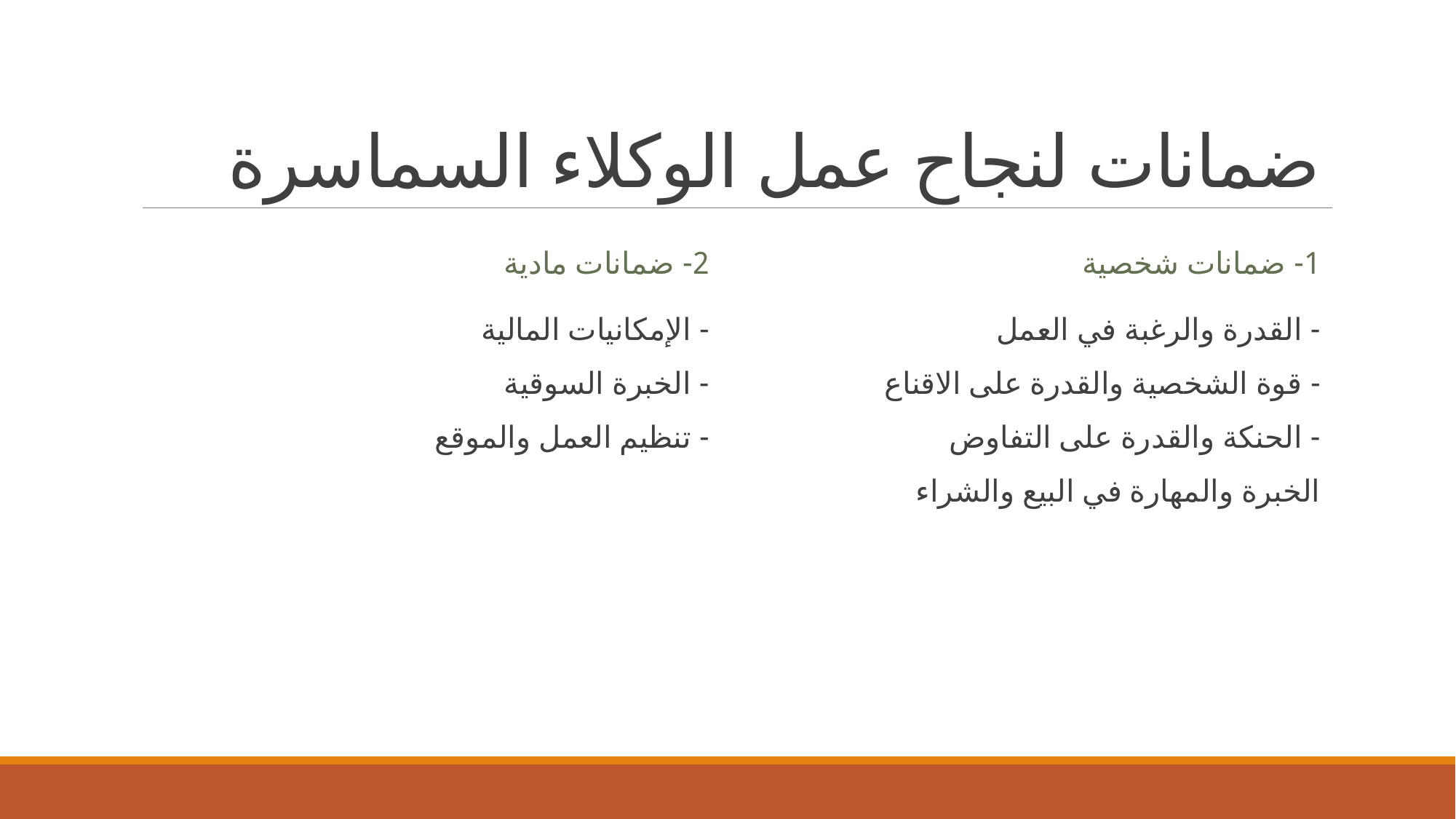

# ضمانات لنجاح عمل الوكلاء السماسرة
2- ضمانات مادية
1- ضمانات شخصية
- الإمكانيات المالية
- الخبرة السوقية
- تنظيم العمل والموقع
- القدرة والرغبة في العمل
- قوة الشخصية والقدرة على الاقناع
- الحنكة والقدرة على التفاوض
الخبرة والمهارة في البيع والشراء